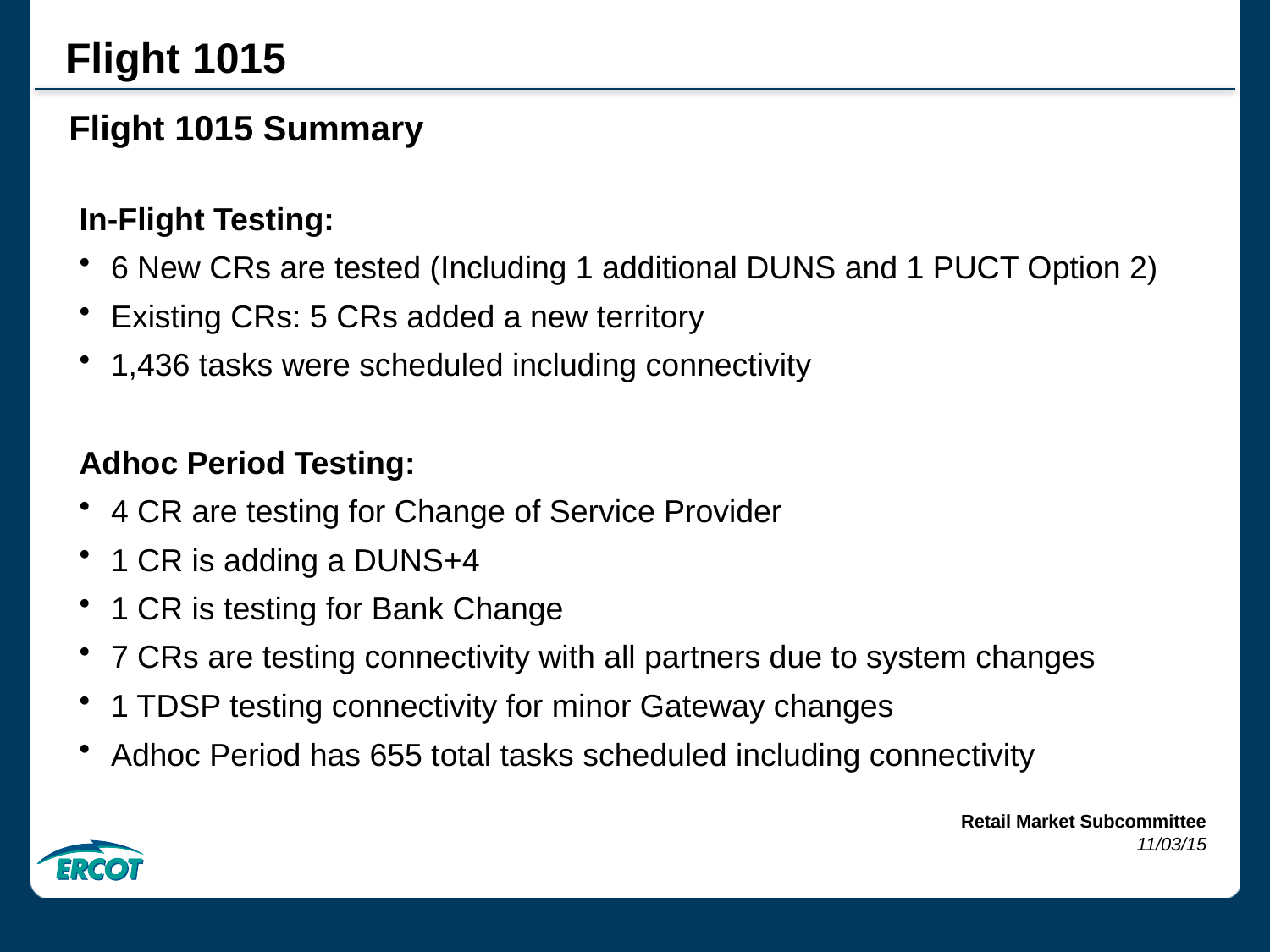

Flight 1015
Flight 1015 Summary

In-Flight Testing:
6 New CRs are tested (Including 1 additional DUNS and 1 PUCT Option 2)
Existing CRs: 5 CRs added a new territory
1,436 tasks were scheduled including connectivity

Adhoc Period Testing:
4 CR are testing for Change of Service Provider
1 CR is adding a DUNS+4
1 CR is testing for Bank Change
7 CRs are testing connectivity with all partners due to system changes
1 TDSP testing connectivity for minor Gateway changes
Adhoc Period has 655 total tasks scheduled including connectivity
Retail Market Subcommittee
11/03/15